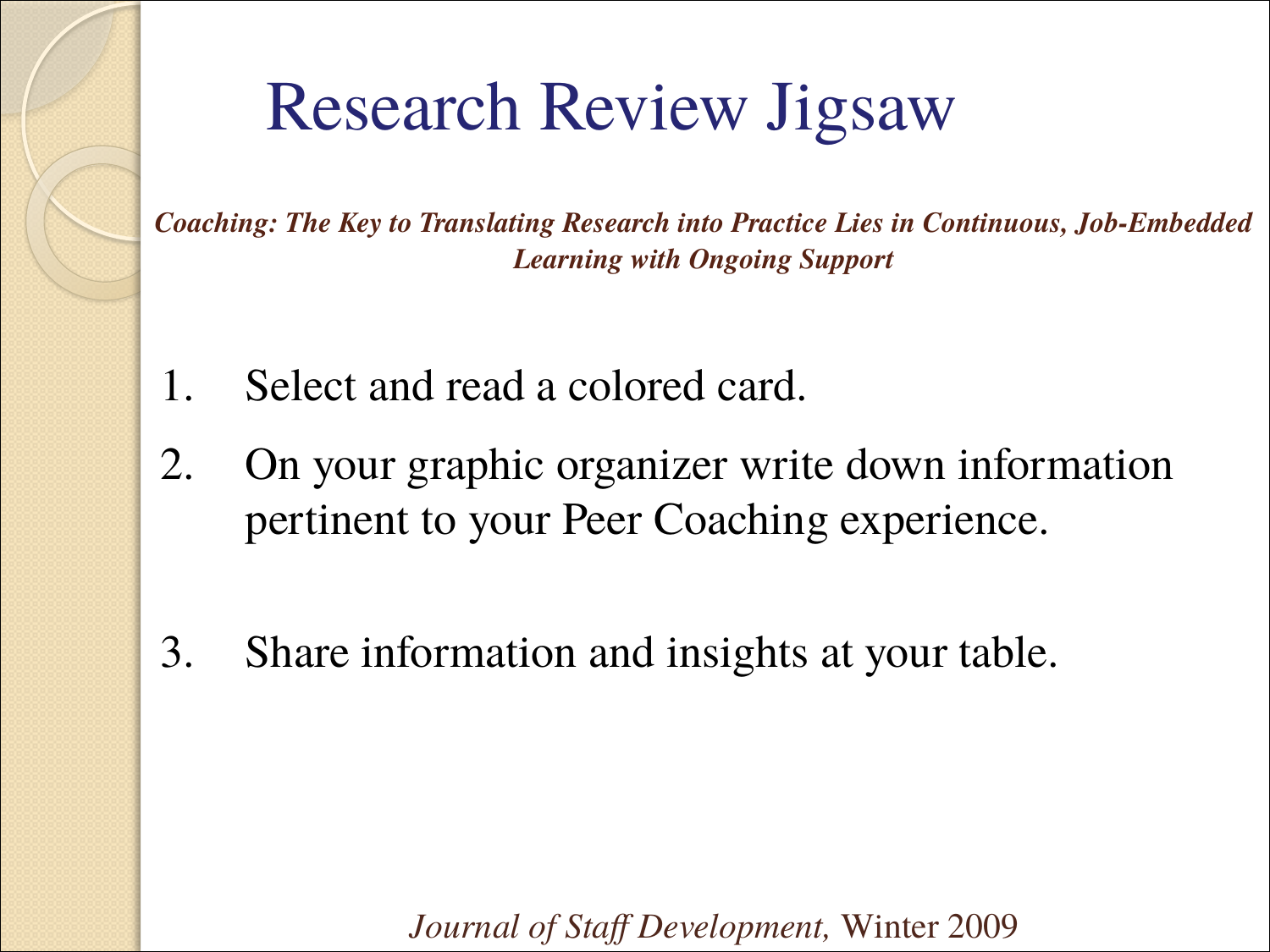

Research Review Jigsaw
# Coaching: The Key to Translating Research into Practice Lies in Continuous, Job-Embedded Learning with Ongoing Support
Select and read a colored card.
On your graphic organizer write down information pertinent to your Peer Coaching experience.
Share information and insights at your table.
Journal of Staff Development, Winter 2009